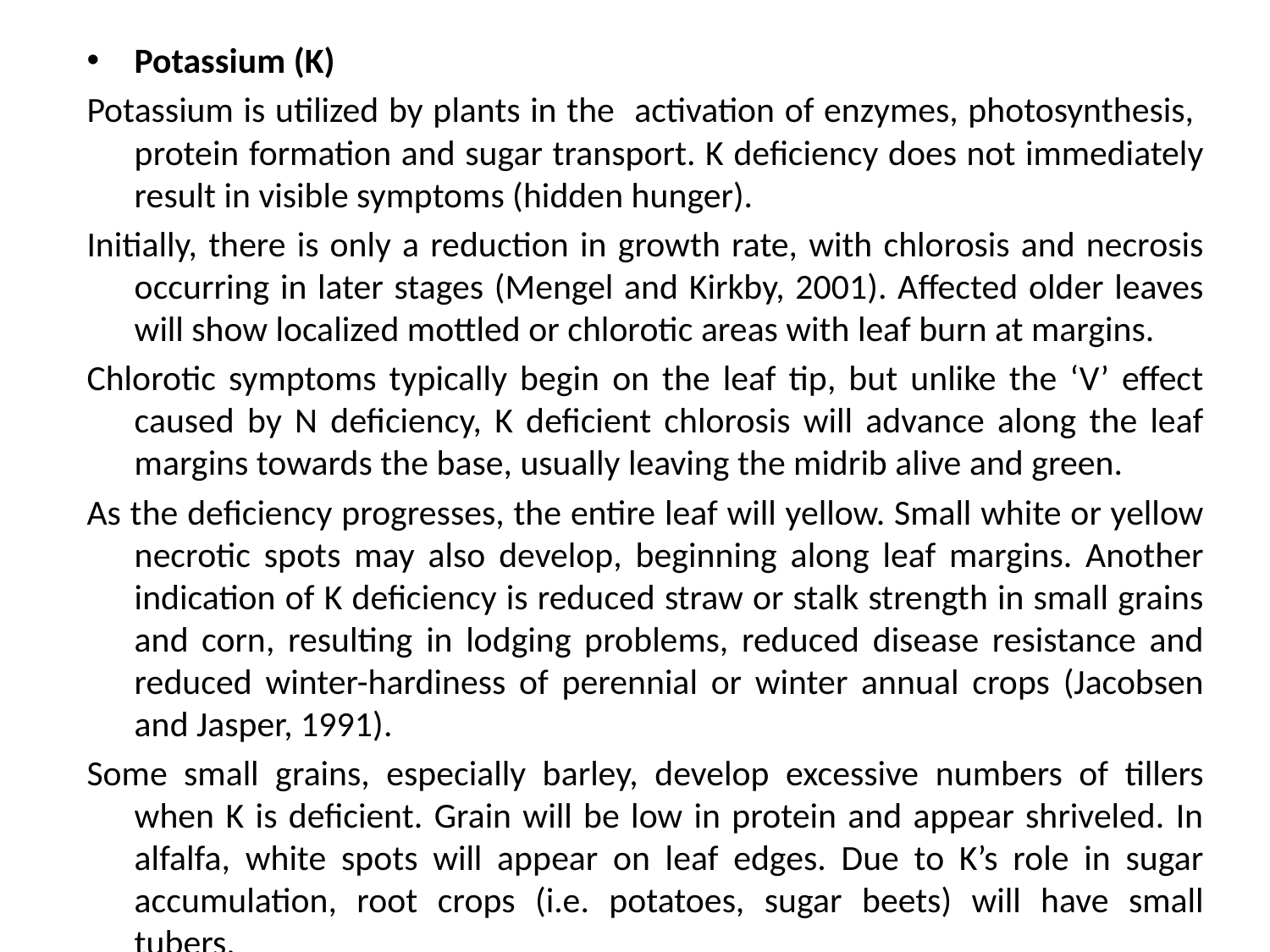

Potassium (K)
Potassium is utilized by plants in the  activation of enzymes, photosynthesis,  protein formation and sugar transport. K deficiency does not immediately result in visible symptoms (hidden hunger).
Initially, there is only a reduction in growth rate, with chlorosis and necrosis occurring in later stages (Mengel and Kirkby, 2001). Affected older leaves will show localized mottled or chlorotic areas with leaf burn at margins.
Chlorotic symptoms typically begin on the leaf tip, but unlike the ‘V’ effect caused by N deficiency, K deficient chlorosis will advance along the leaf margins towards the base, usually leaving the midrib alive and green.
As the deficiency progresses, the entire leaf will yellow. Small white or yellow necrotic spots may also develop, beginning along leaf margins. Another indication of K deficiency is reduced straw or stalk strength in small grains and corn, resulting in lodging problems, reduced disease resistance and reduced winter-hardiness of perennial or winter annual crops (Jacobsen and Jasper, 1991).
Some small grains, especially barley, develop excessive numbers of tillers when K is deficient. Grain will be low in protein and appear shriveled. In alfalfa, white spots will appear on leaf edges. Due to K’s role in sugar accumulation, root crops (i.e. potatoes, sugar beets) will have small tubers.